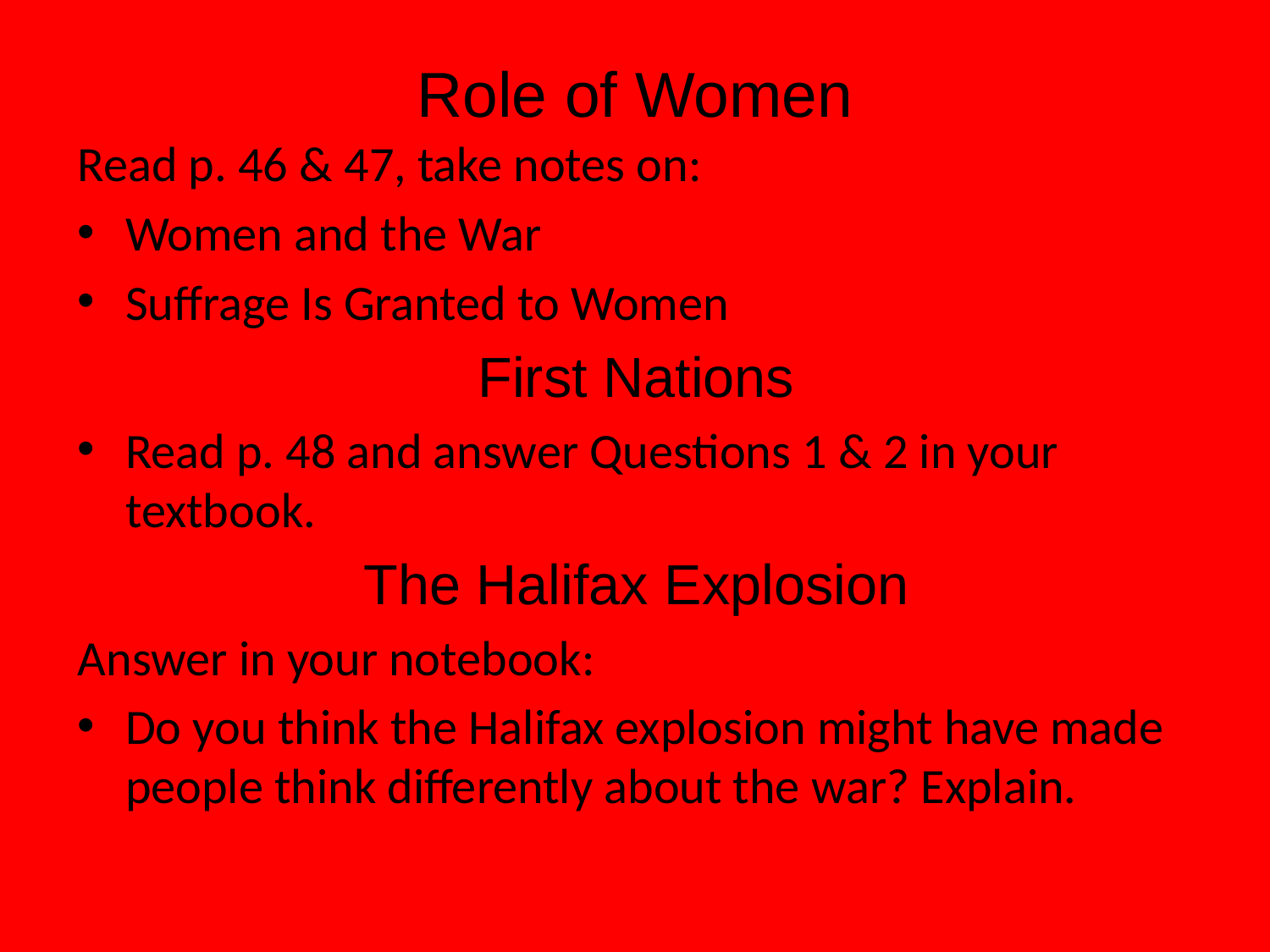

# Role of Women
Read p. 46 & 47, take notes on:
Women and the War
Suffrage Is Granted to Women
First Nations
Read p. 48 and answer Questions 1 & 2 in your textbook.
The Halifax Explosion
Answer in your notebook:
Do you think the Halifax explosion might have made people think differently about the war? Explain.